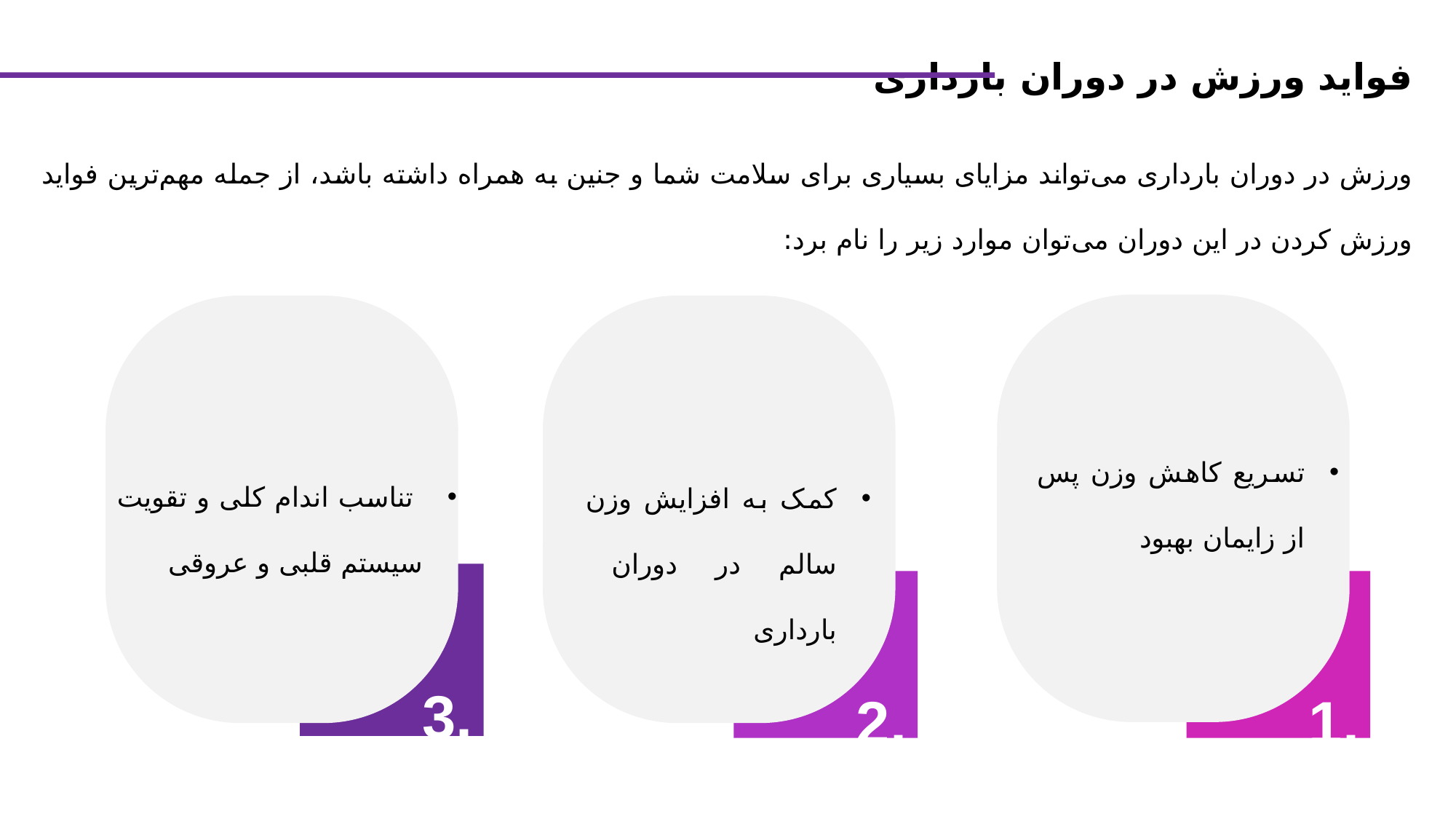

فواید ورزش در دوران بارداری

ورزش در دوران بارداری می‌تواند مزایای بسیاری برای سلامت شما و جنین به همراه داشته باشد، از جمله مهم‌ترین فواید ورزش کردن در این دوران می‌توان موارد زیر را نام برد:

تسریع کاهش وزن پس از زایمان بهبود
 تناسب اندام کلی و تقویت سیستم قلبی و عروقی
کمک به افزایش وزن سالم در دوران بارداری

3.

2.

1.